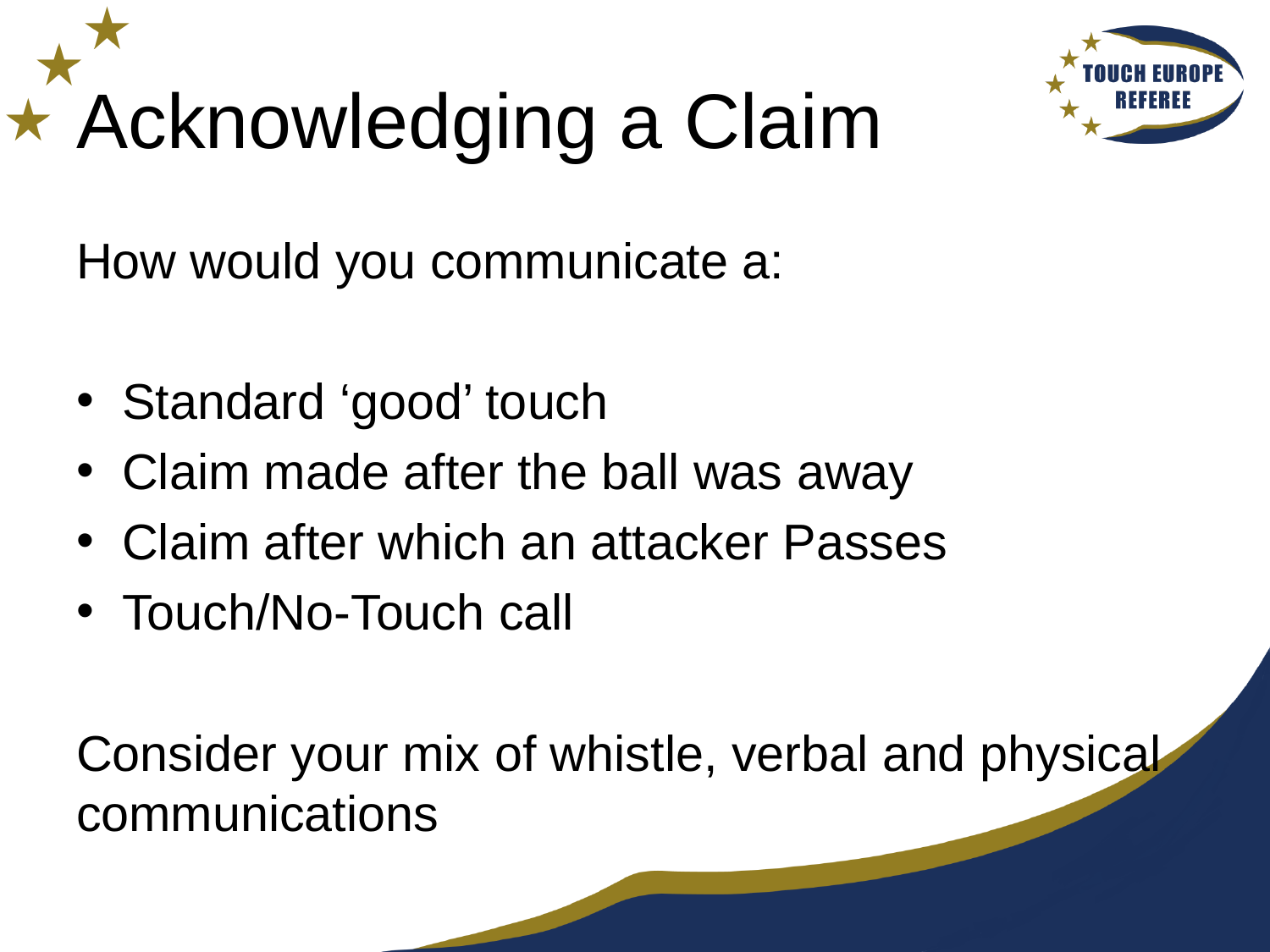

# Acknowledging a Claim
How would you communicate a:

Standard ‘good’ touch
Claim made after the ball was away
Claim after which an attacker Passes
Touch/No-Touch call

Consider your mix of whistle, verbal and physical communications